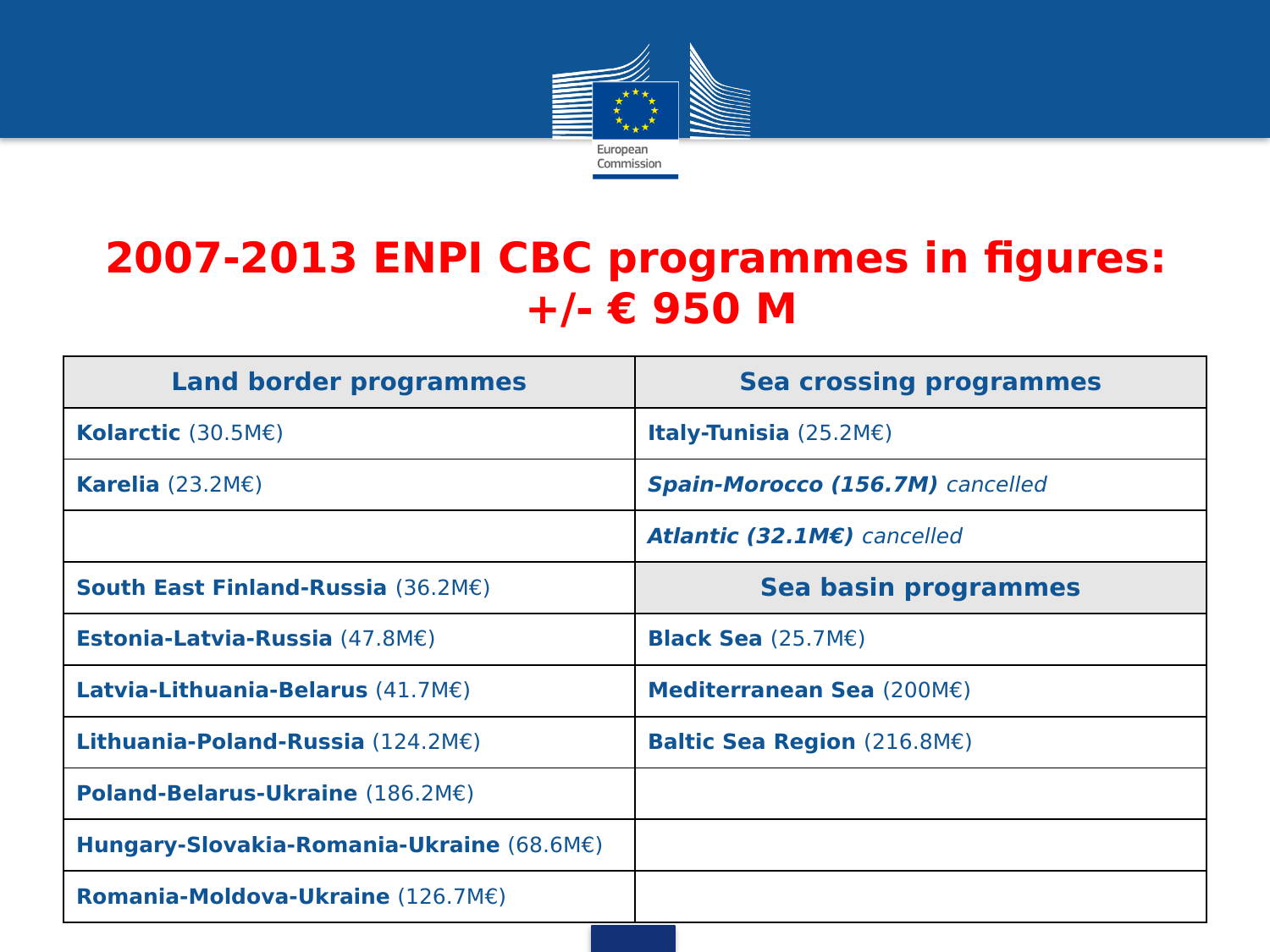

# 2007-2013 ENPI CBC programmes in figures: +/- € 950 M
| Land border programmes | Sea crossing programmes |
| --- | --- |
| Kolarctic (30.5M€) | Italy-Tunisia (25.2M€) |
| Karelia (23.2M€) | Spain-Morocco (156.7M) cancelled |
|  | Atlantic (32.1M€) cancelled |
| South East Finland-Russia (36.2M€) | Sea basin programmes |
| Estonia-Latvia-Russia (47.8M€) | Black Sea (25.7M€) |
| Latvia-Lithuania-Belarus (41.7M€) | Mediterranean Sea (200M€) |
| Lithuania-Poland-Russia (124.2M€) | Baltic Sea Region (216.8M€) |
| Poland-Belarus-Ukraine (186.2M€) |  |
| Hungary-Slovakia-Romania-Ukraine (68.6M€) |  |
| Romania-Moldova-Ukraine (126.7M€) |  |